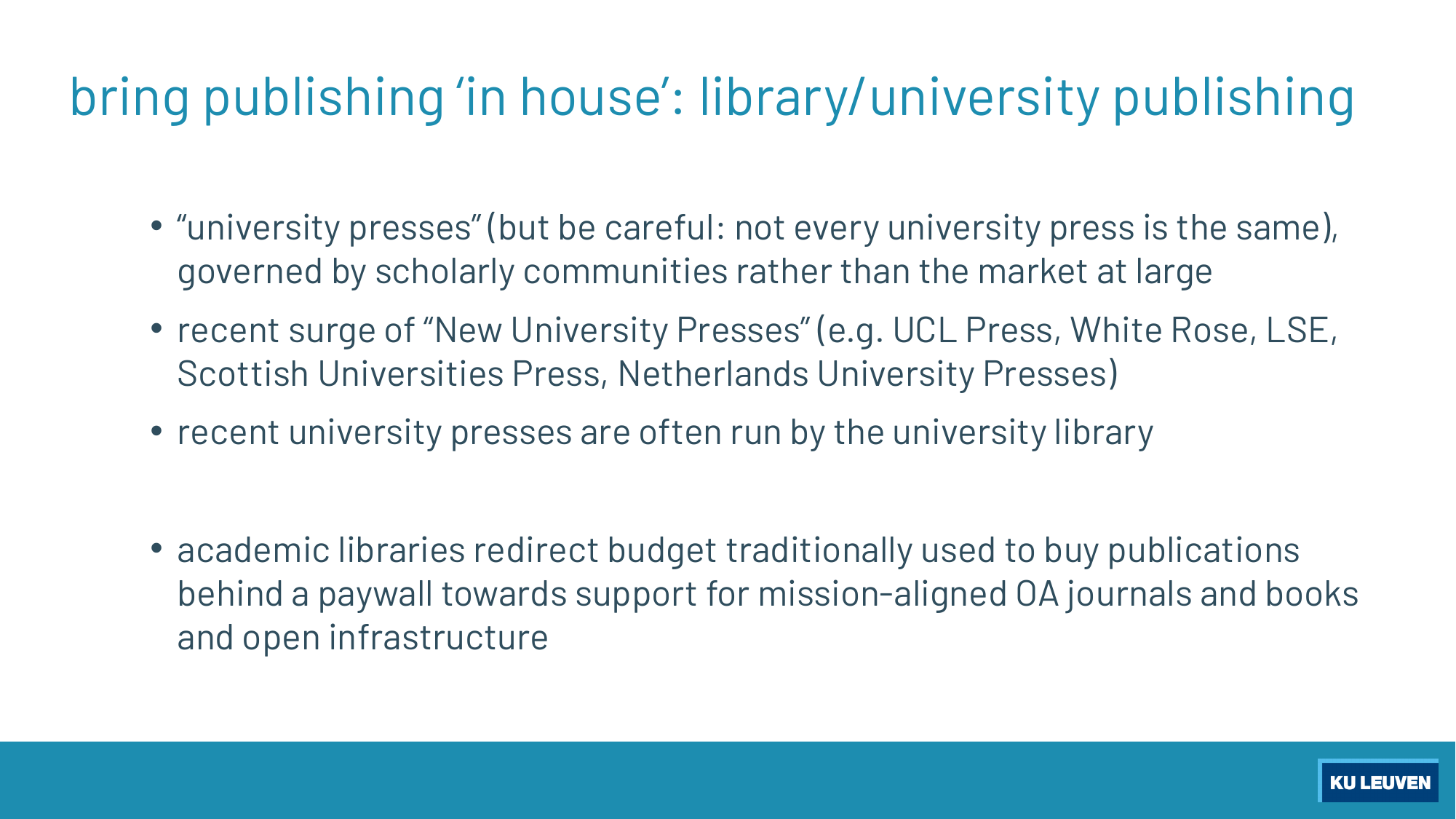

# bring publishing ‘in house’: library/university publishing
“university presses” (but be careful: not every university press is the same), governed by scholarly communities rather than the market at large
recent surge of “New University Presses” (e.g. UCL Press, White Rose, LSE, Scottish Universities Press, Netherlands University Presses)
recent university presses are often run by the university library

academic libraries redirect budget traditionally used to buy publications behind a paywall towards support for mission-aligned OA journals and books and open infrastructure